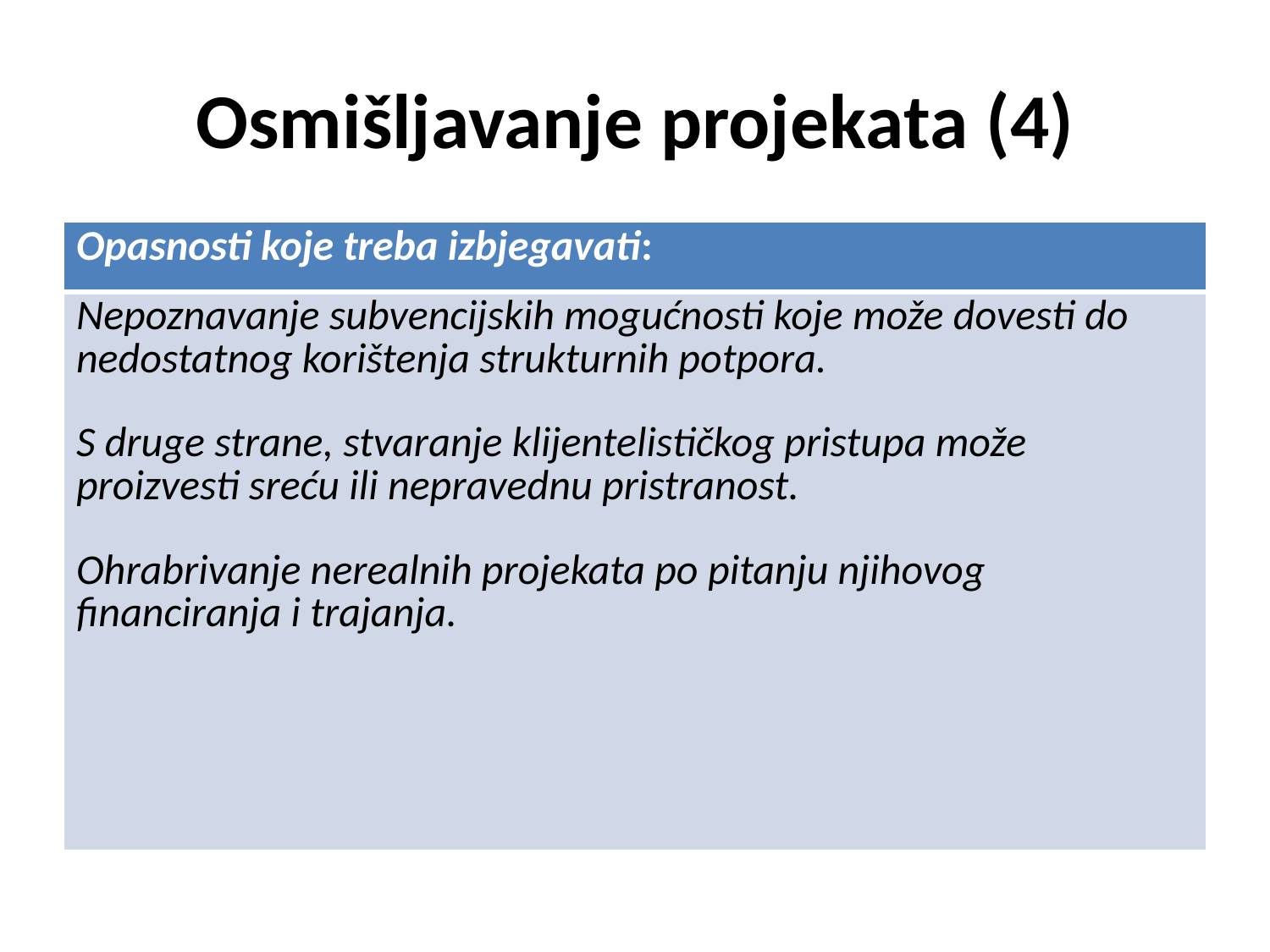

# Osmišljavanje projekata (4)
| Opasnosti koje treba izbjegavati: |
| --- |
| Nepoznavanje subvencijskih mogućnosti koje može dovesti do nedostatnog korištenja strukturnih potpora. S druge strane, stvaranje klijentelističkog pristupa može proizvesti sreću ili nepravednu pristranost. Ohrabrivanje nerealnih projekata po pitanju njihovog financiranja i trajanja. |